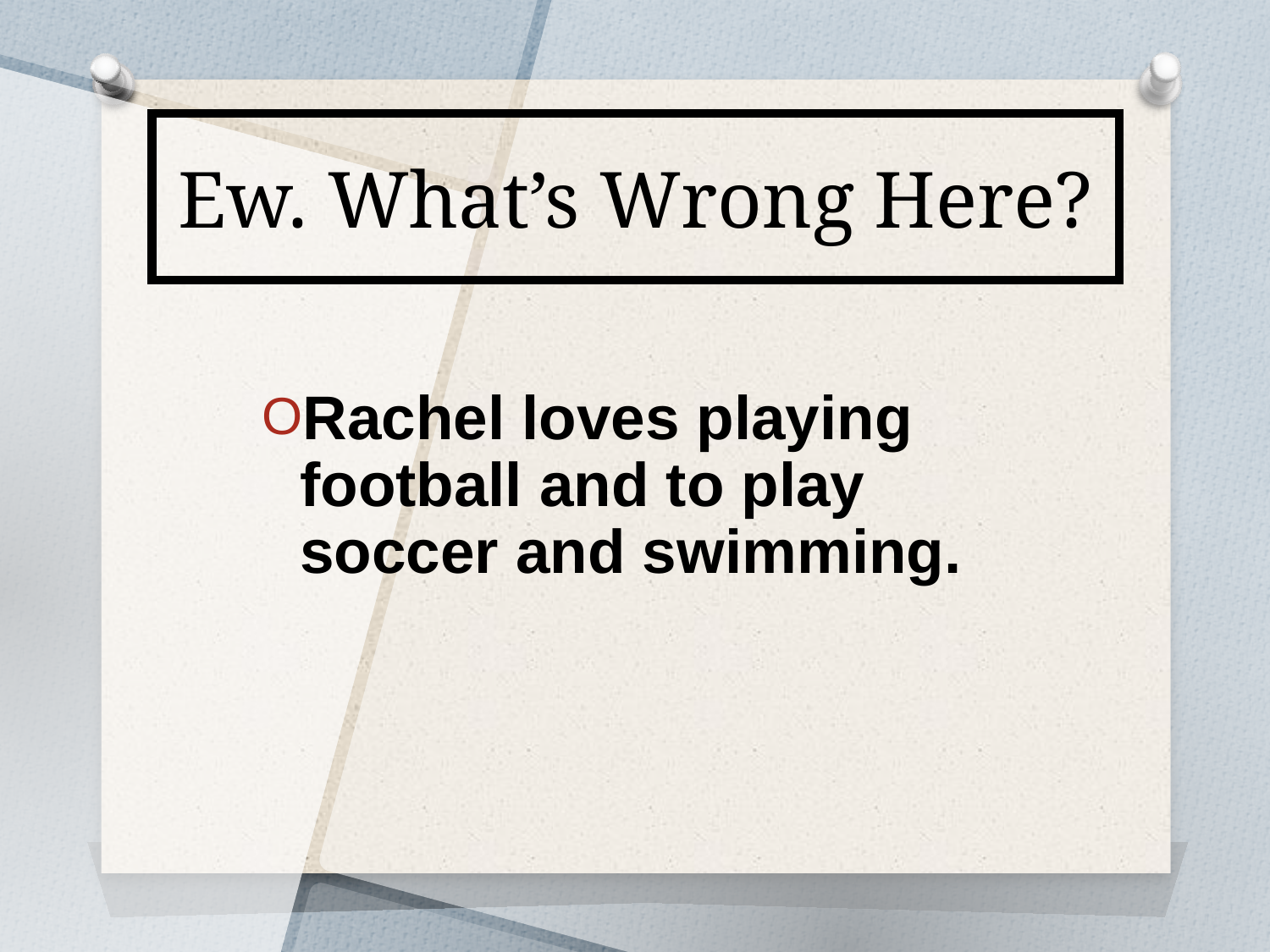

# Ew. What’s Wrong Here?
Rachel loves playing football and to play soccer and swimming.